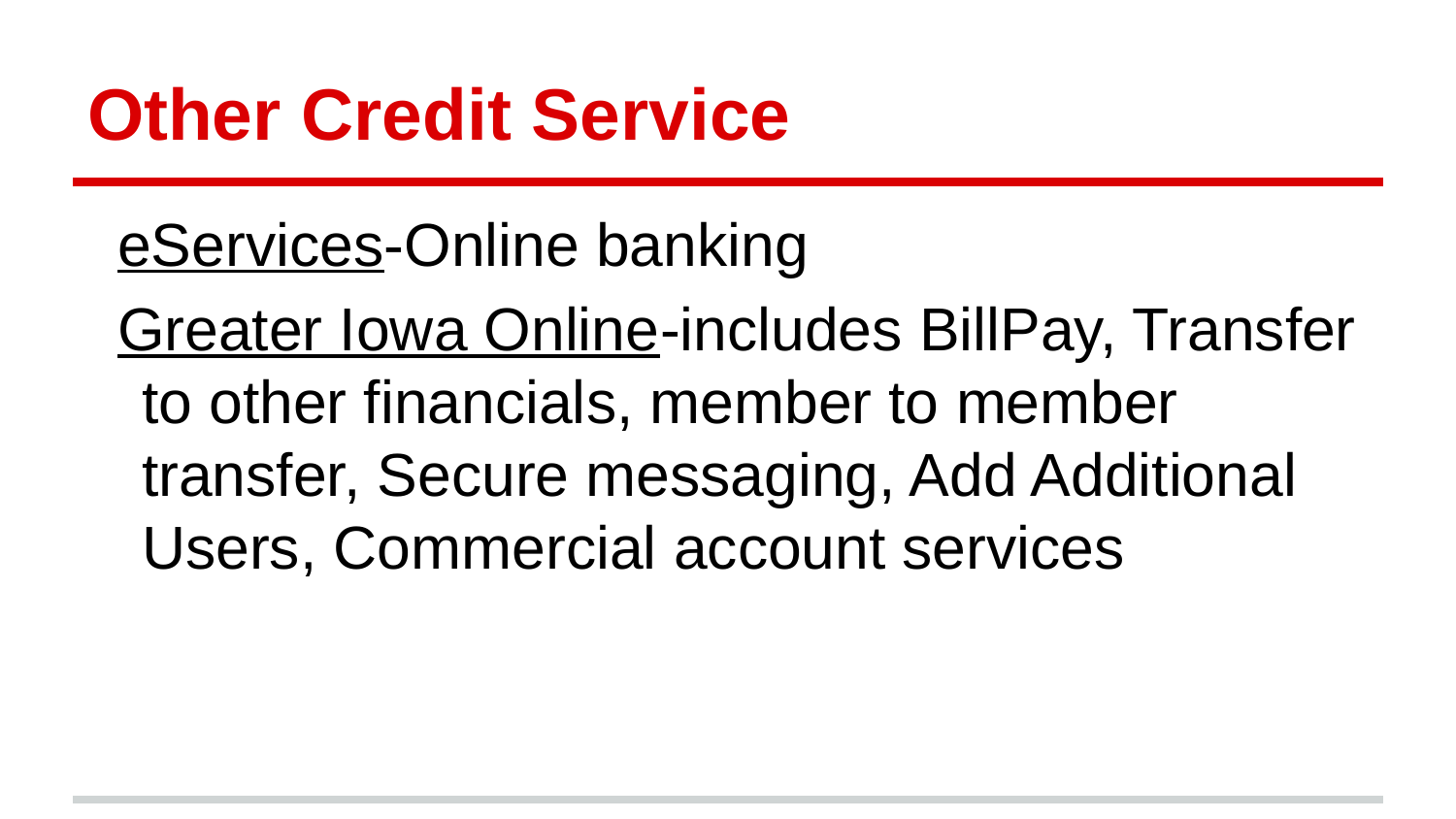

# Other Credit Service
eServices-Online banking
Greater Iowa Online-includes BillPay, Transfer to other financials, member to member transfer, Secure messaging, Add Additional Users, Commercial account services